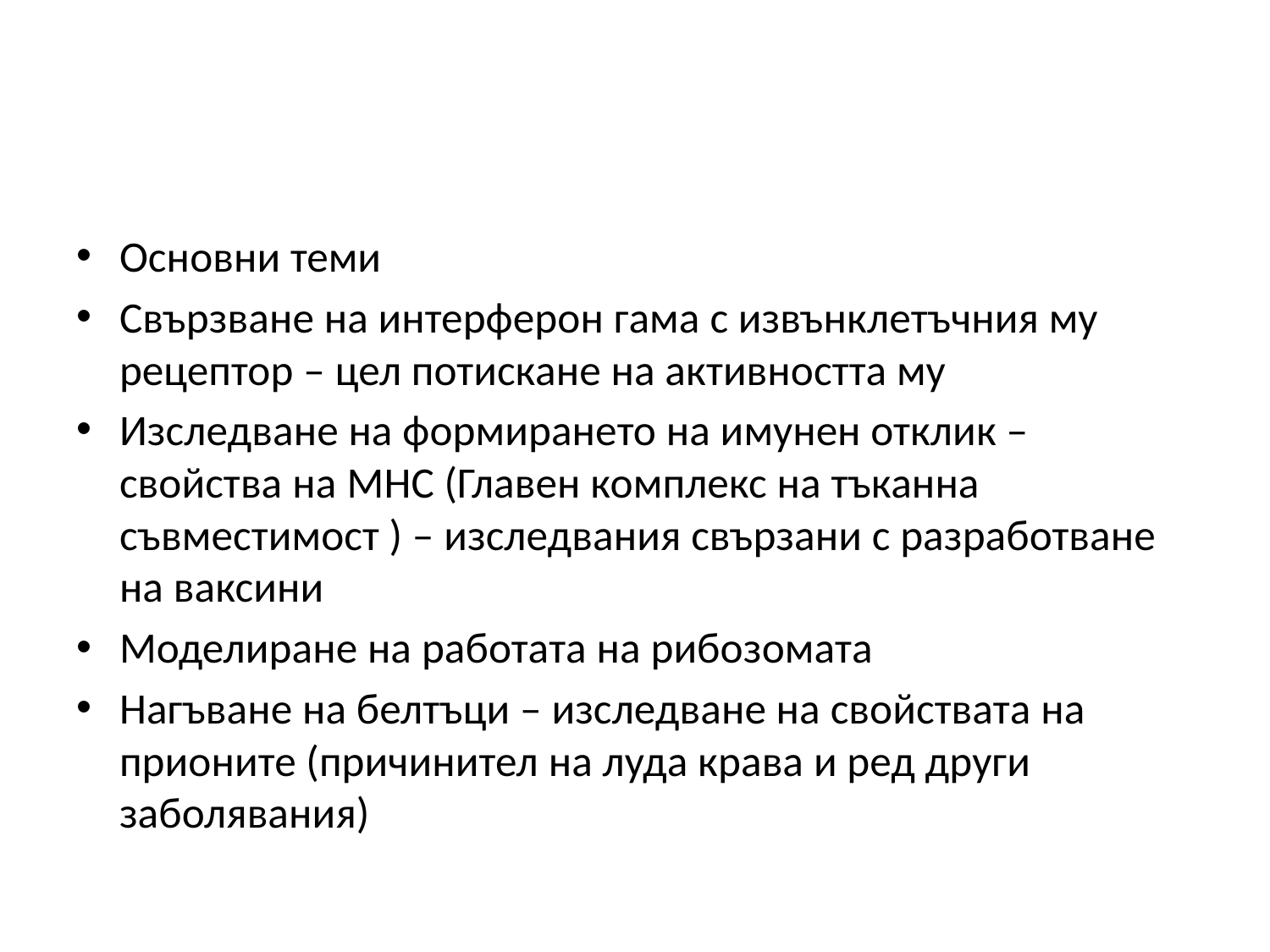

#
Основни теми
Свързване на интерферон гама с извънклетъчния му рецептор – цел потискане на активността му
Изследване на формирането на имунен отклик – свойства на MHC (Главен комплекс на тъканна съвместимост ) – изследвания свързани с разработване на ваксини
Моделиране на работата на рибозомата
Нагъване на белтъци – изследване на свойствата на прионите (причинител на луда крава и ред други заболявания)